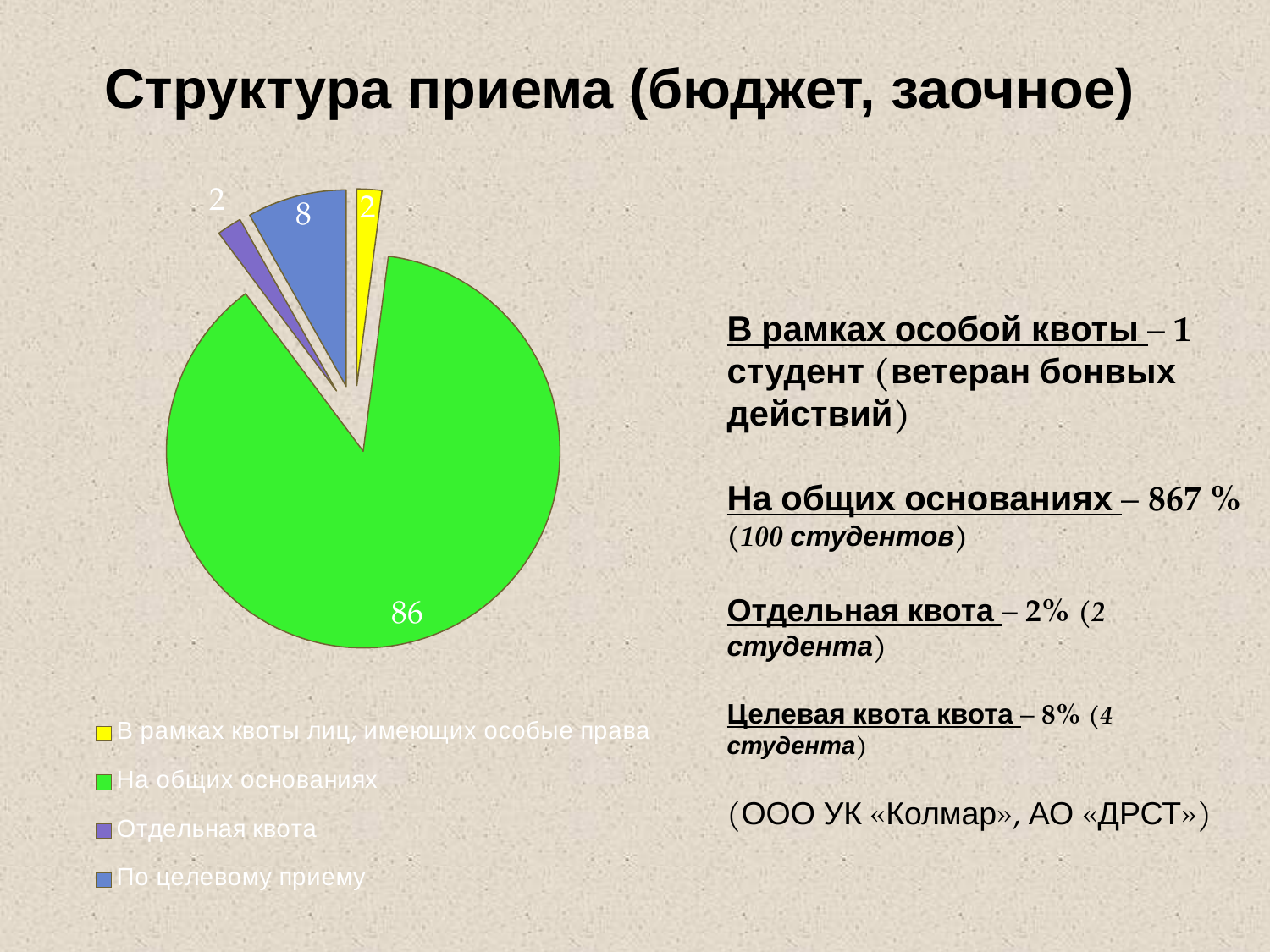

# Структура приема (бюджет, заочное)

### Chart

| Category | структура  |
|---|---|
| В рамках квоты лиц, имеющих особые права | 2.0 |
| На общих основаниях | 86.0 |
| Отдельная квота  | 2.0 |
| По целевому приему  | 8.0 |
В рамках особой квоты – 1 студент (ветеран бонвых действий)

На общих основаниях – 867 %
(100 студентов)

Отдельная квота – 2% (2 студента)

Целевая квота квота – 8% (4 студента)

(ООО УК «Колмар», АО «ДРСТ»)